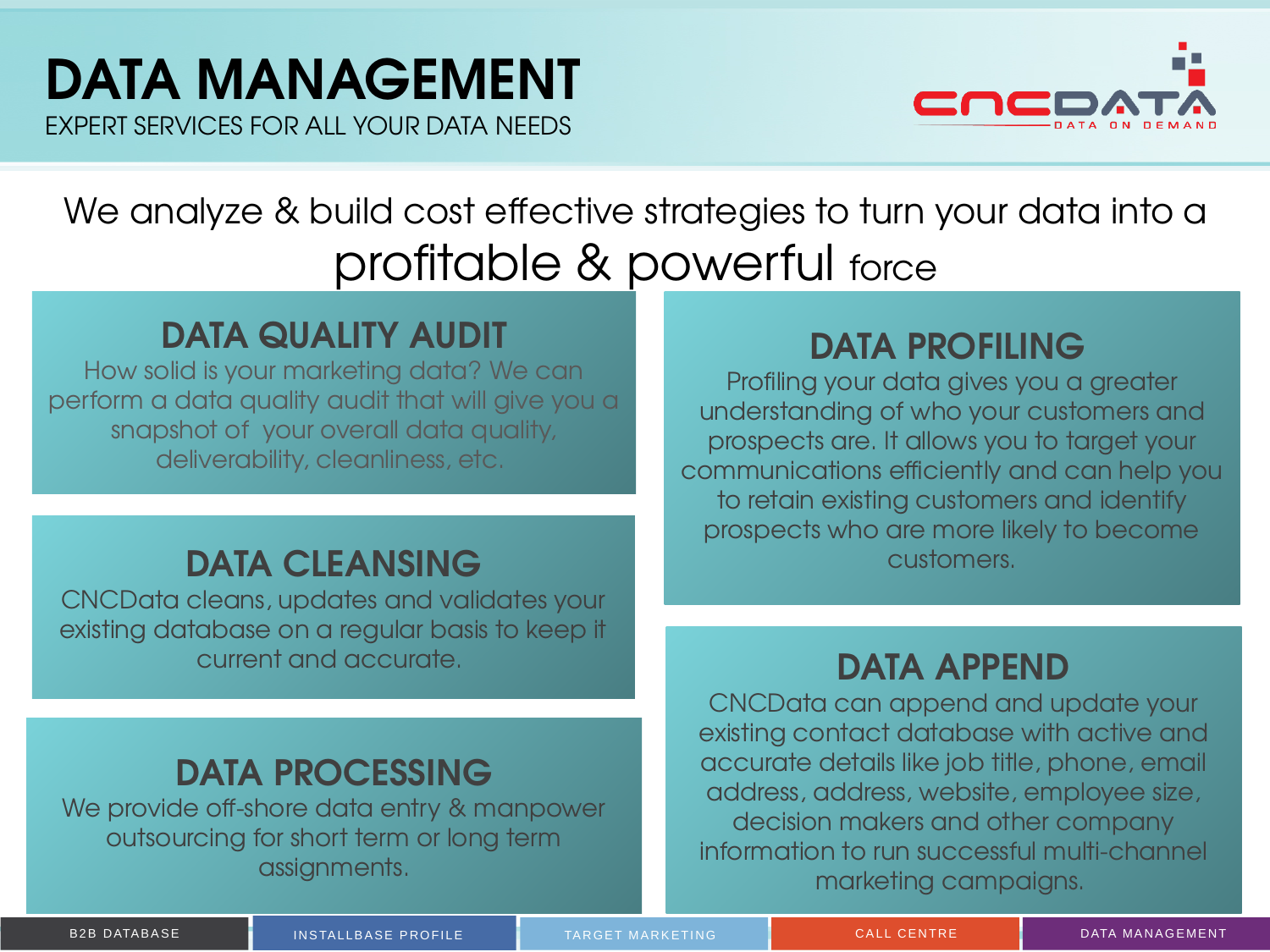

# DATA MANAGEMENT Expert Services For All Your Data Needs
We analyze & build cost effective strategies to turn your data into a profitable & powerful force
DATA QUALITY AUDIT
How solid is your marketing data? We can perform a data quality audit that will give you a snapshot of  your overall data quality, deliverability, cleanliness, etc.
DATA PROFILING
Profiling your data gives you a greater understanding of who your customers and prospects are. It allows you to target your communications efficiently and can help you to retain existing customers and identify prospects who are more likely to become customers.
DATA CLEANSING
CNCData cleans, updates and validates your existing database on a regular basis to keep it current and accurate.
DATA PROFILING
DATA APPEND
CNCData can append and update your existing contact database with active and accurate details like job title, phone, email address, address, website, employee size, decision makers and other company information to run successful multi-channel marketing campaigns.
DATA PROCESSING
We provide off-shore data entry & manpower outsourcing for short term or long term assignments.